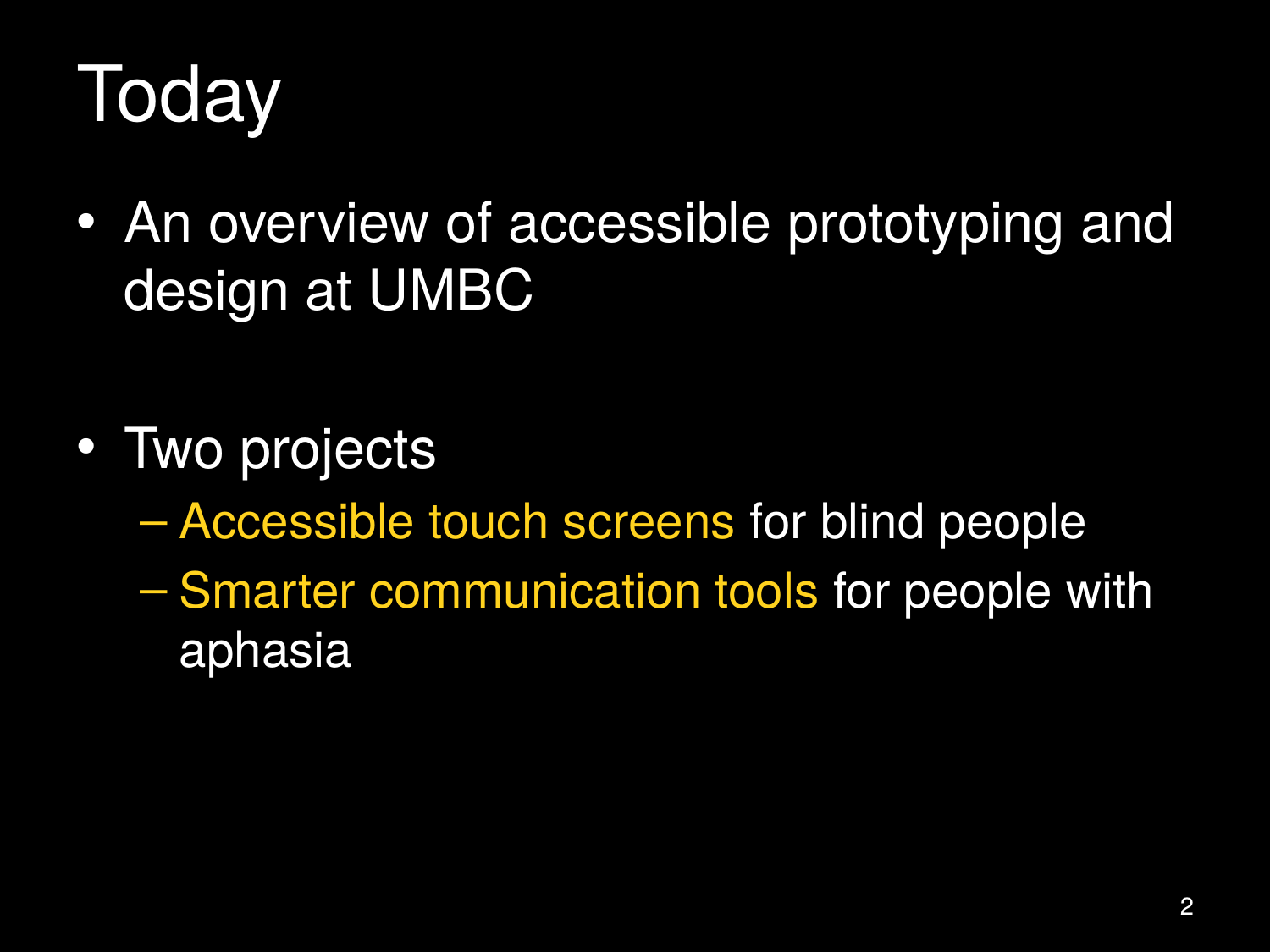

# Today
An overview of accessible prototyping and design at UMBC

Two projects
Accessible touch screens for blind people
Smarter communication tools for people with aphasia
2